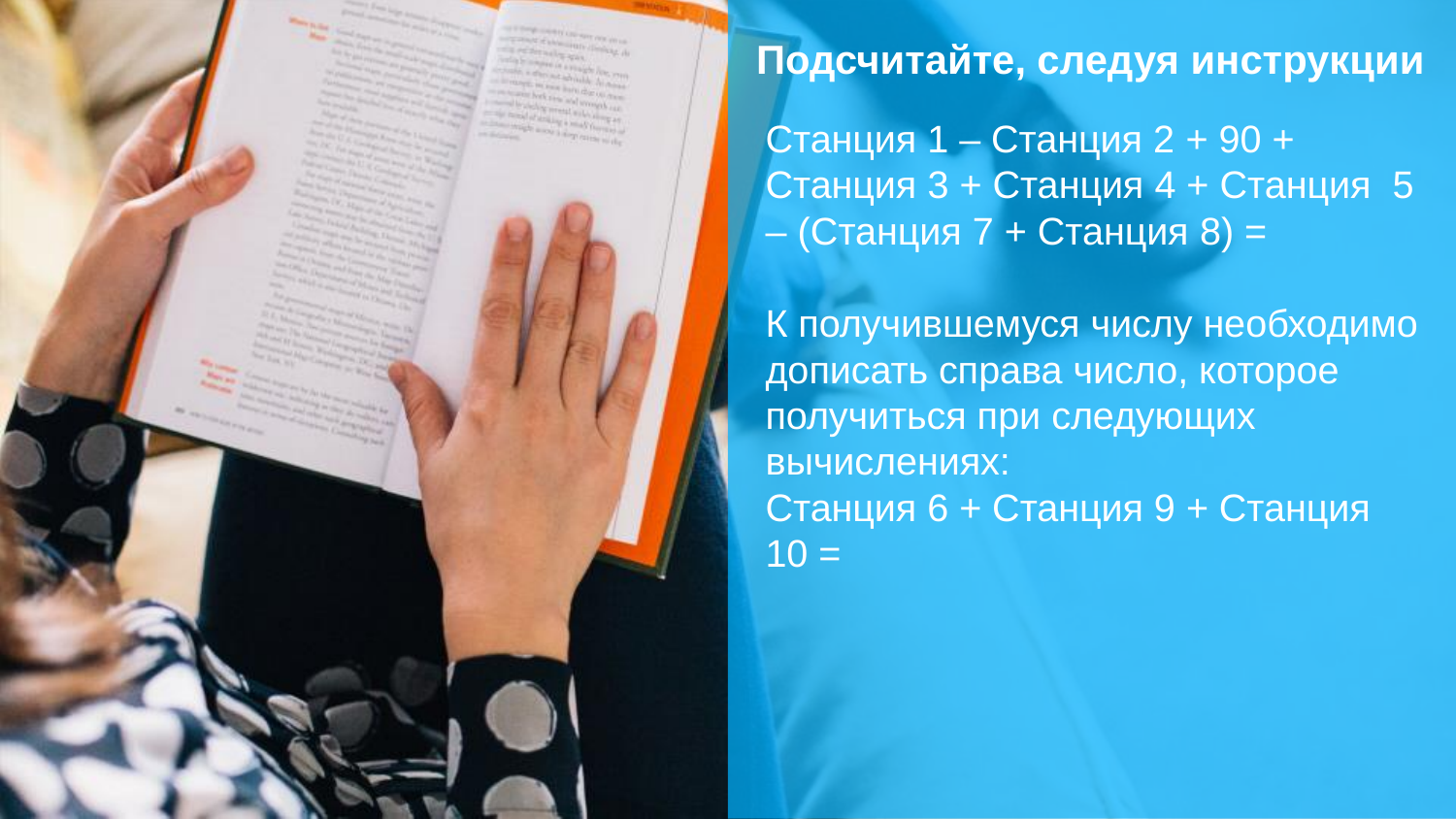

# Подсчитайте, следуя инструкции
Станция 1 – Станция 2 + 90 + Станция 3 + Станция 4 + Станция  5 – (Станция 7 + Станция 8) =

К получившемуся числу необходимо дописать справа число, которое получиться при следующих вычислениях:
Станция 6 + Станция 9 + Станция 10 =